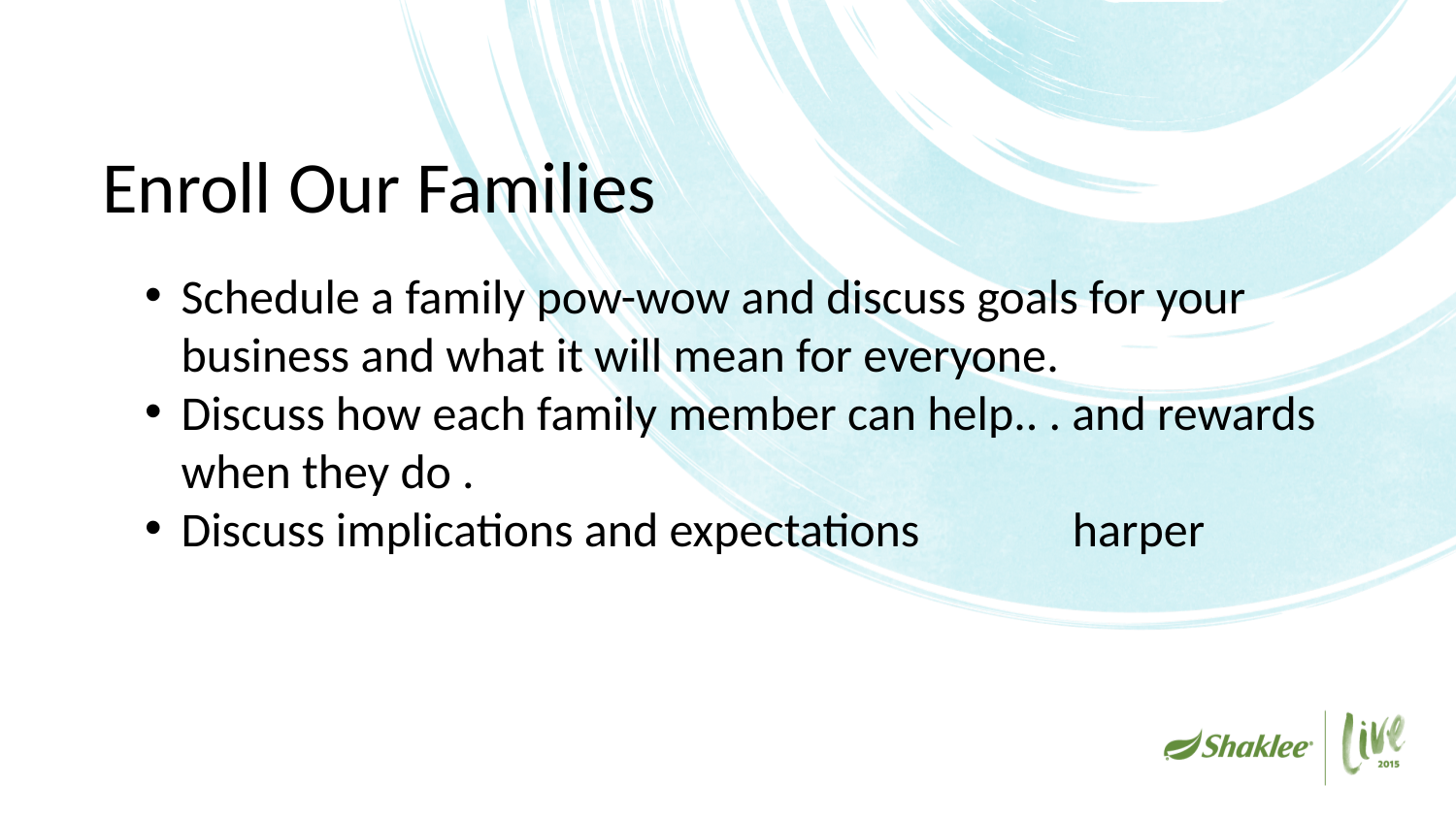

# Enroll Our Families
Schedule a family pow-wow and discuss goals for your business and what it will mean for everyone.
Discuss how each family member can help.. . and rewards when they do .
Discuss implications and expectations              harper